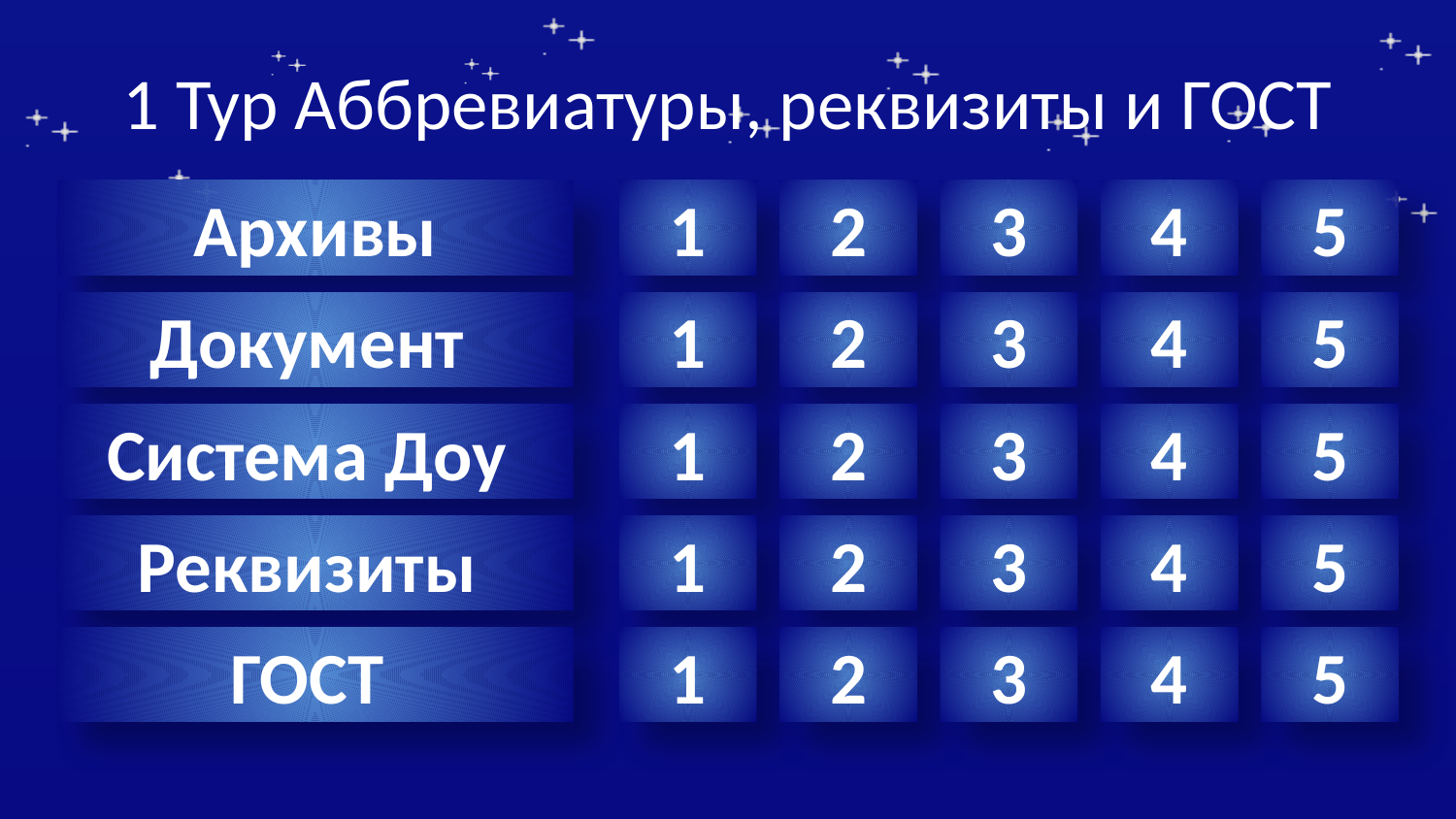

# 1 Тур Аббревиатуры, реквизиты и ГОСТ
Архивы
1
2
3
4
5
Документ
1
2
3
4
5
Система Доу
1
2
3
4
5
Реквизиты
1
2
3
4
5
ГОСТ
1
2
3
4
5